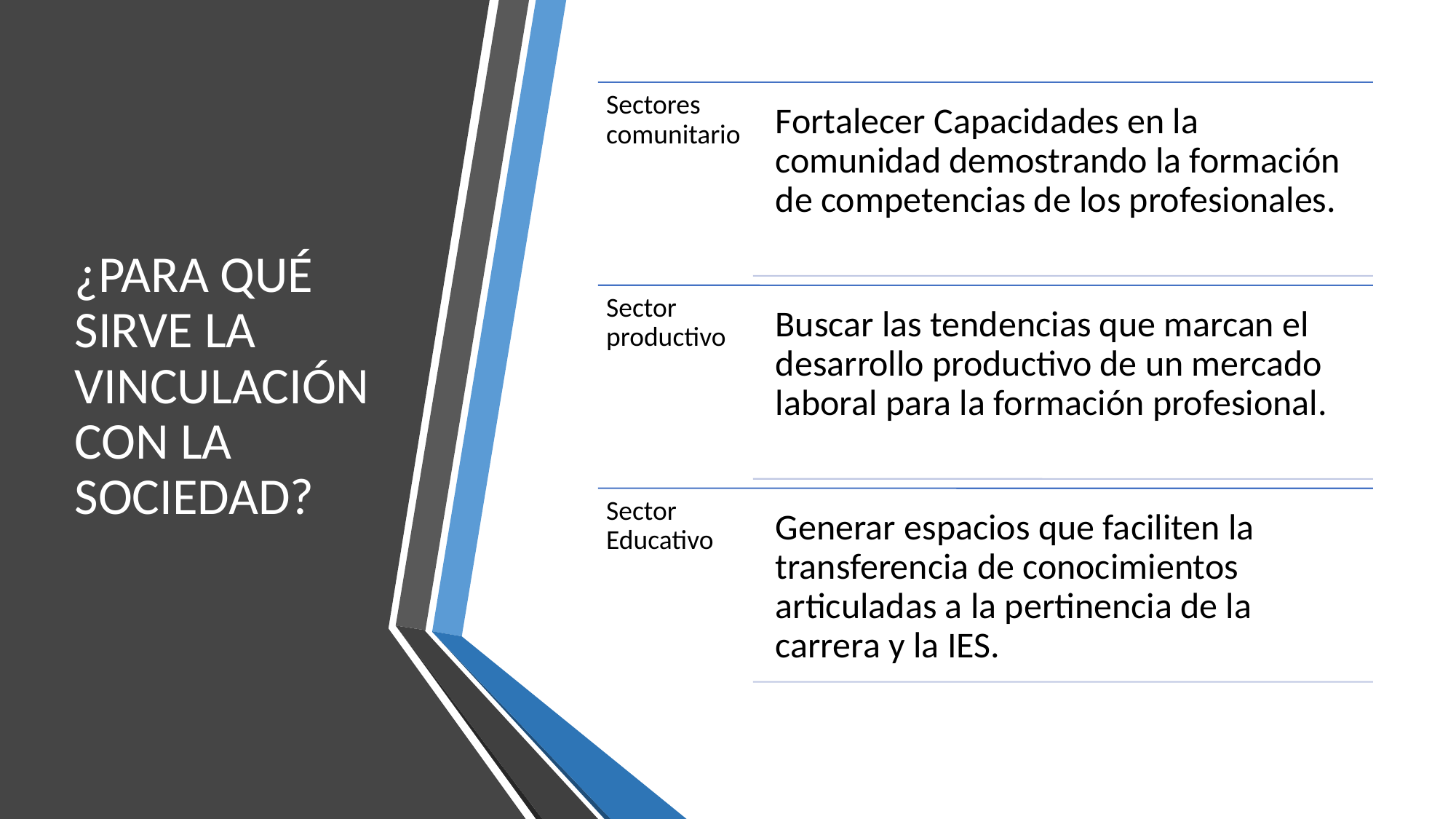

# ¿PARA QUÉ SIRVE LA VINCULACIÓN CON LA SOCIEDAD?
Sectores comunitario
Fortalecer Capacidades en la comunidad demostrando la formación de competencias de los profesionales.
Sector productivo
Buscar las tendencias que marcan el desarrollo productivo de un mercado laboral para la formación profesional.
Sector Educativo
Generar espacios que faciliten la transferencia de conocimientos articuladas a la pertinencia de la carrera y la IES.